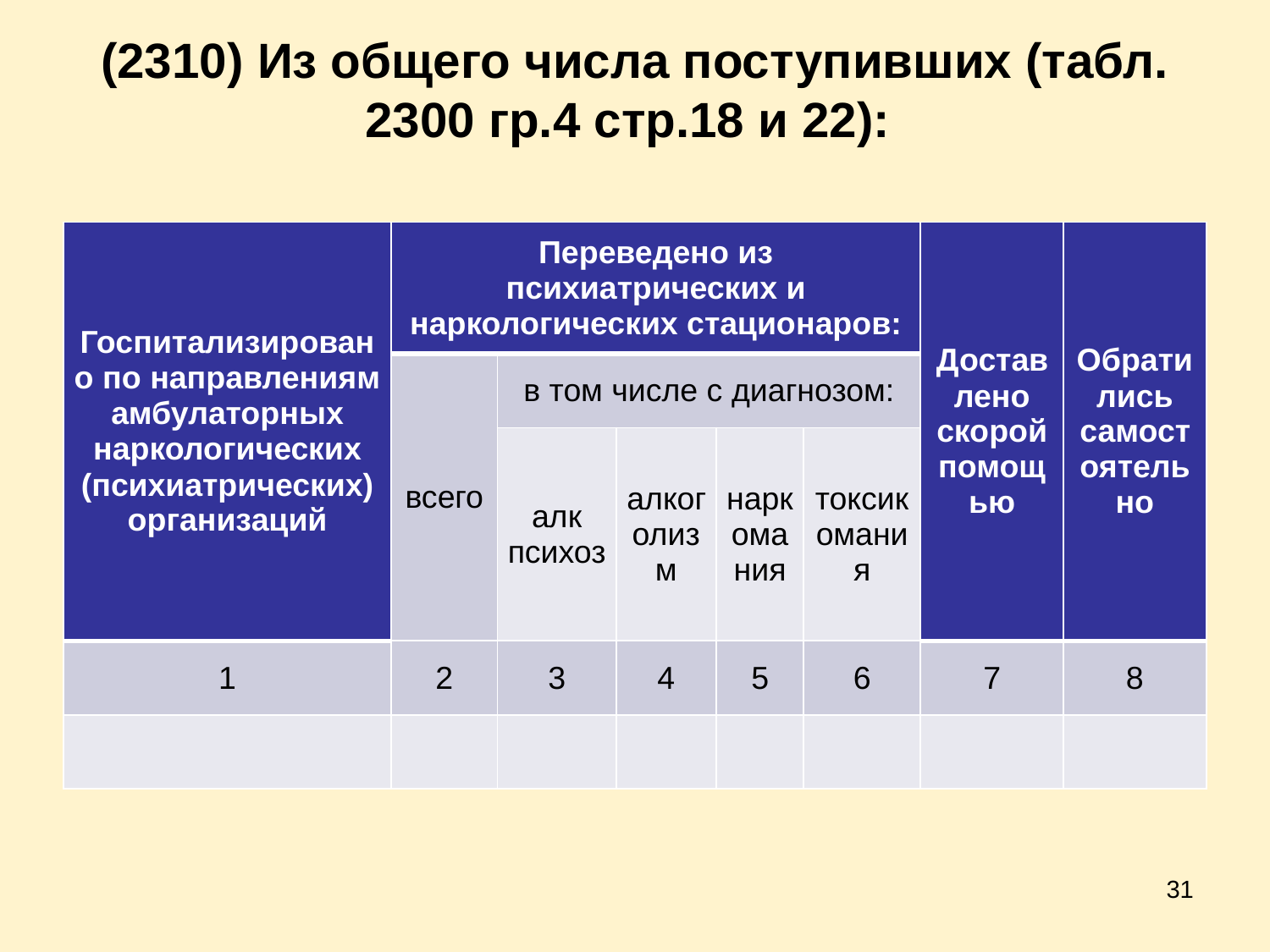

# (2310) Из общего числа поступивших (табл. 2300 гр.4 стр.18 и 22):
| Госпитализировано по направлениям амбулаторных наркологических (психиатрических) организаций | Переведено из психиатрических и наркологических стационаров: |  |  |  |  | Доставлено скорой помощью | Обратились самостоятельно |
| --- | --- | --- | --- | --- | --- | --- | --- |
|  | всего | в том числе с диагнозом: |  |  |  |  |  |
|  |  | алк психоз | алкоголизм | наркомания | токсикомания |  |  |
| 1 | 2 | 3 | 4 | 5 | 6 | 7 | 8 |
|  |  |  |  |  |  |  |  |
31